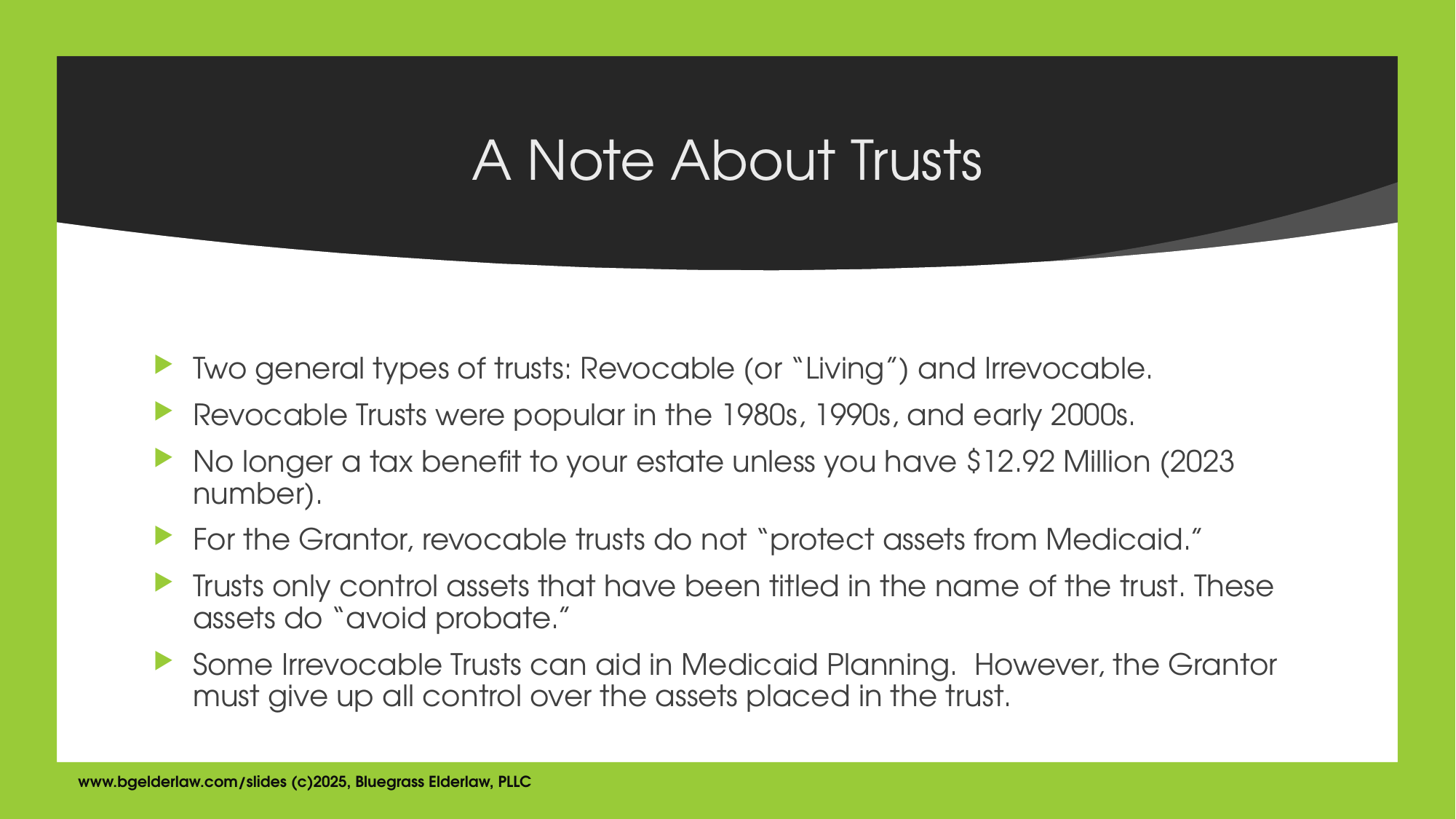

# A Note About Trusts

Two general types of trusts: Revocable (or “Living”) and Irrevocable.
Revocable Trusts were popular in the 1980s, 1990s, and early 2000s.
No longer a tax benefit to your estate unless you have $12.92 Million (2023 number).
For the Grantor, revocable trusts do not “protect assets from Medicaid.”
Trusts only control assets that have been titled in the name of the trust. These assets do “avoid probate.”
Some Irrevocable Trusts can aid in Medicaid Planning.  However, the Grantor must give up all control over the assets placed in the trust.
www.bgelderlaw.com/slides (c)2025, Bluegrass Elderlaw, PLLC